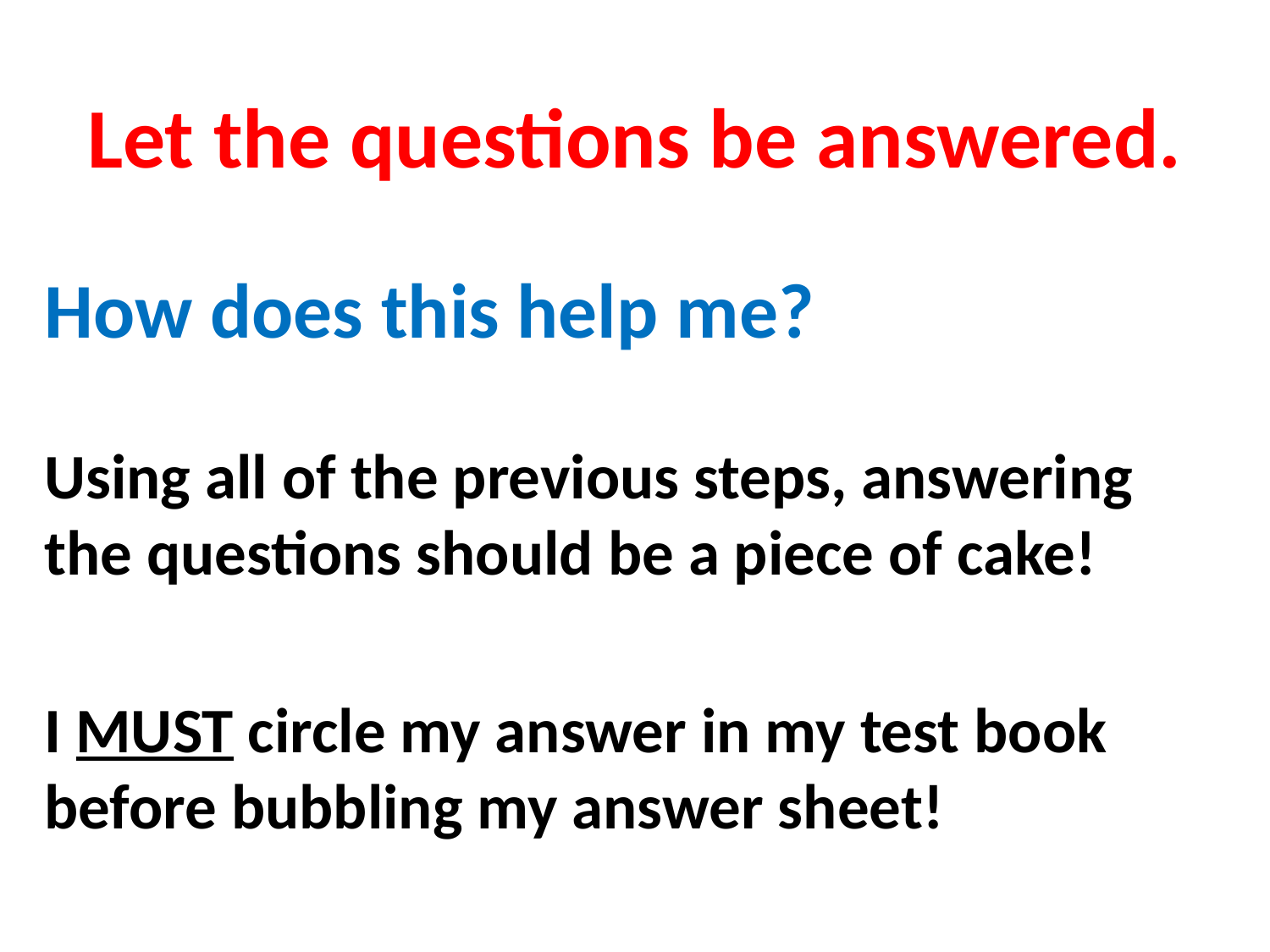

# Let the questions be answered.
How does this help me?

Using all of the previous steps, answering the questions should be a piece of cake!

I MUST circle my answer in my test book before bubbling my answer sheet!